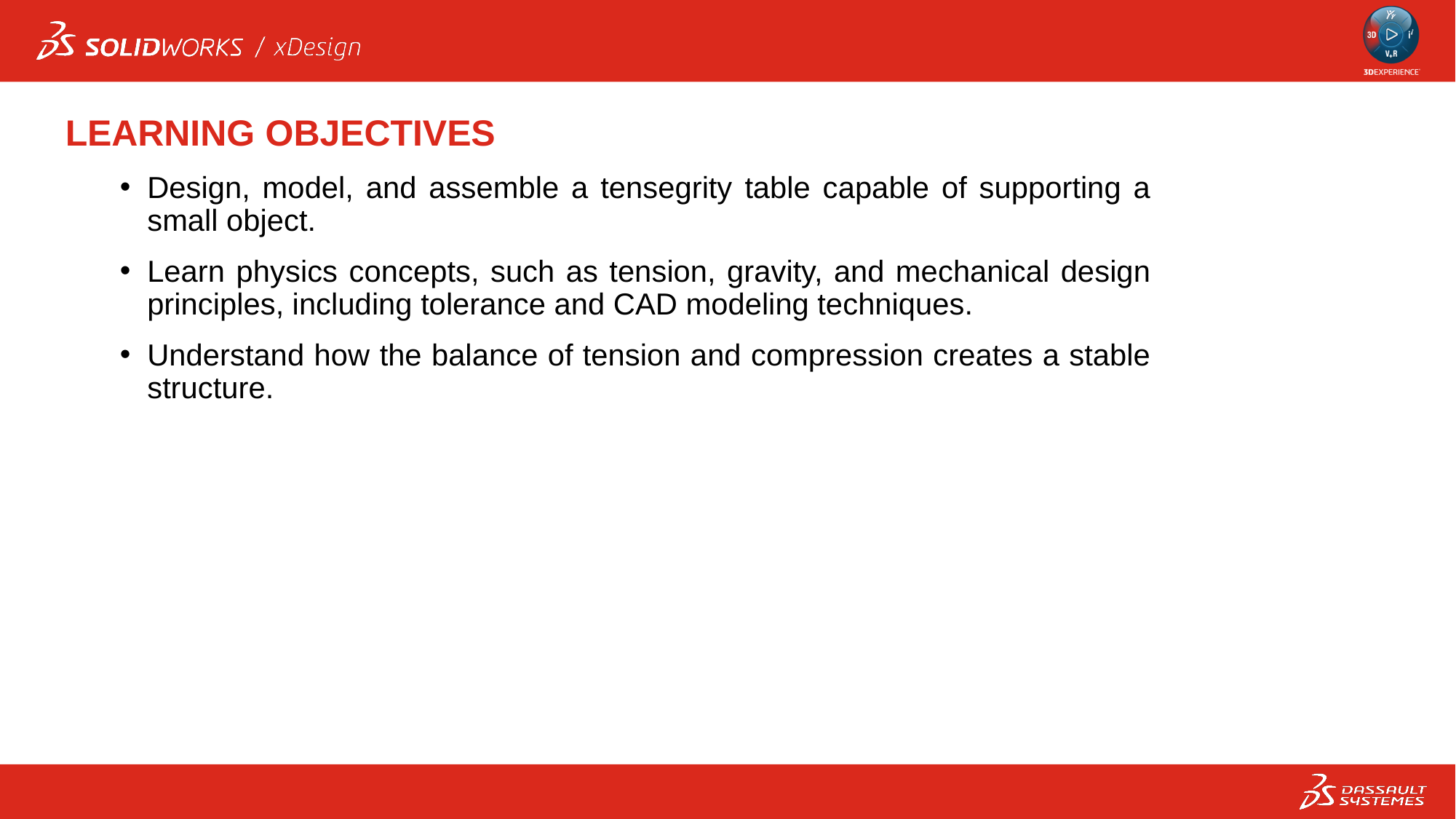

LEARNING OBJECTIVES
Design, model, and assemble a tensegrity table capable of supporting a small object.
Learn physics concepts, such as tension, gravity, and mechanical design principles, including tolerance and CAD modeling techniques.
Understand how the balance of tension and compression creates a stable structure.